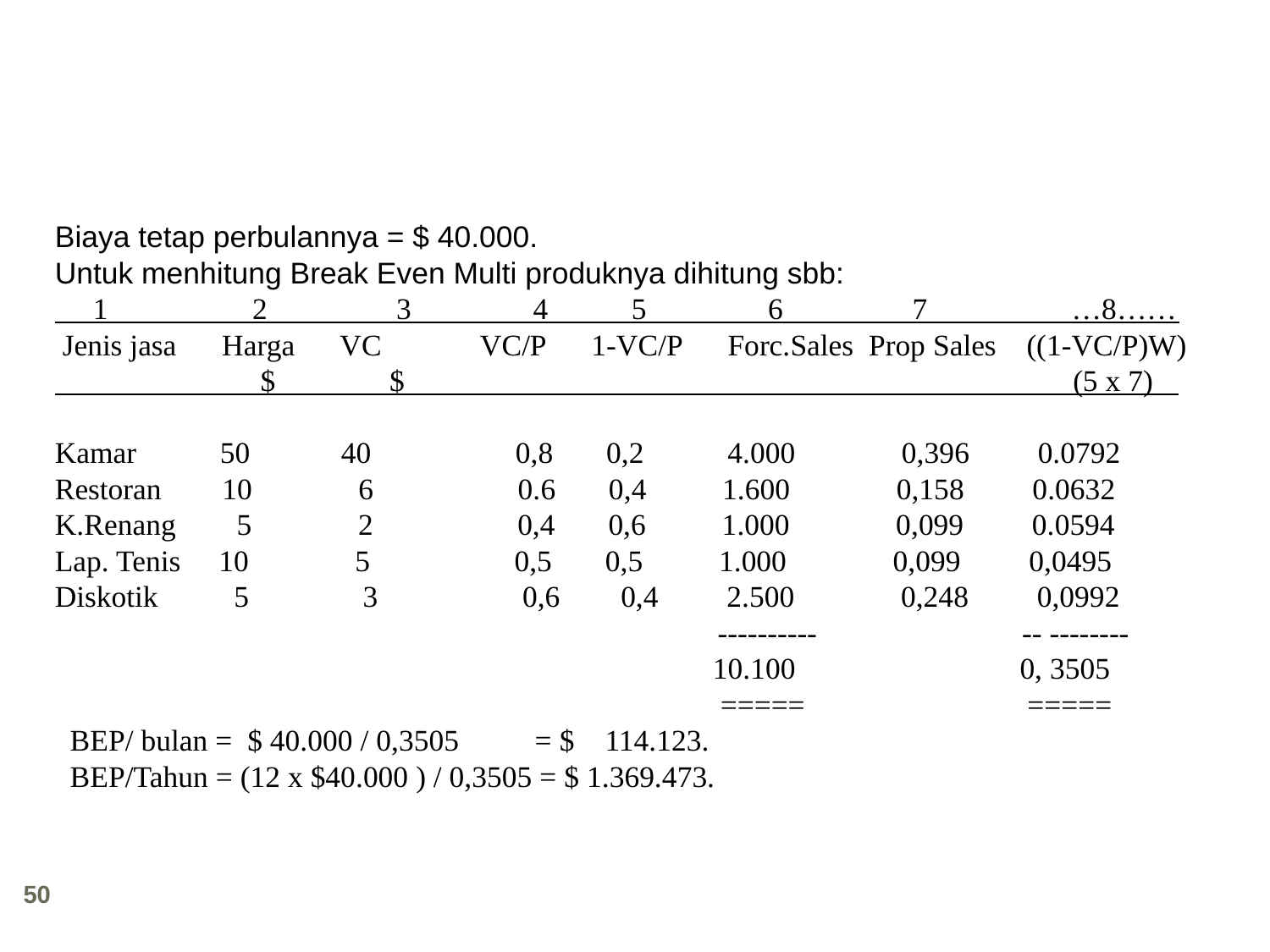

Biaya tetap perbulannya = $ 40.000.
Untuk menhitung Break Even Multi produknya dihitung sbb:
     1                   2                 3                4           5                6                 7                   …8……
 Jenis jasa      Harga      VC             VC/P      1-VC/P      Forc.Sales  Prop Sales    ((1-VC/P)W)
                           $               $                                                                                        (5 x 7)

Kamar           50            40                   0,8       0,2           4.000              0,396         0.0792
Restoran        10              6                   0.6       0,4          1.600              0,158         0.0632
K.Renang        5              2                   0,4       0,6          1.000              0,099         0.0594
Lap. Tenis     10              5                   0,5       0,5          1.000              0,099         0,0495
Diskotik          5               3                   0,6        0,4         2.500              0,248         0,0992
                                                                                       ----------                           -- --------
                                             			   10.100  		          0, 3505
                                                    		    =====            	           =====
  BEP/ bulan =  $ 40.000 / 0,3505          = $    114.123.
  BEP/Tahun = (12 x $40.000 ) / 0,3505 = $ 1.369.473.
50